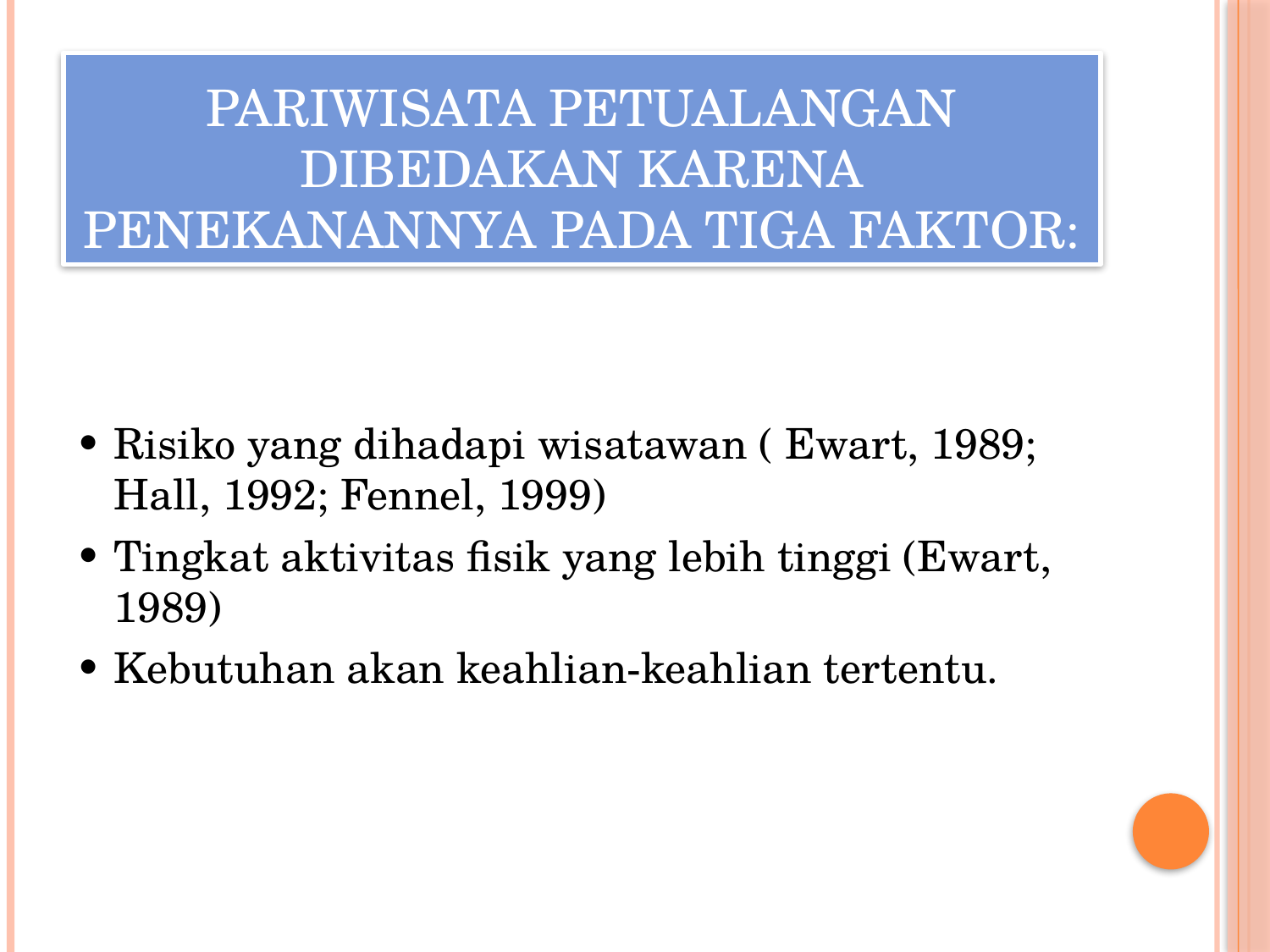

# Pariwisata petualangan dibedakan karena penekanannya pada tiga faktor:

•	Risiko yang dihadapi wisatawan ( Ewart, 1989; Hall, 1992; Fennel, 1999)
•	Tingkat aktivitas fisik yang lebih tinggi (Ewart, 1989)
•	Kebutuhan akan keahlian-keahlian tertentu.